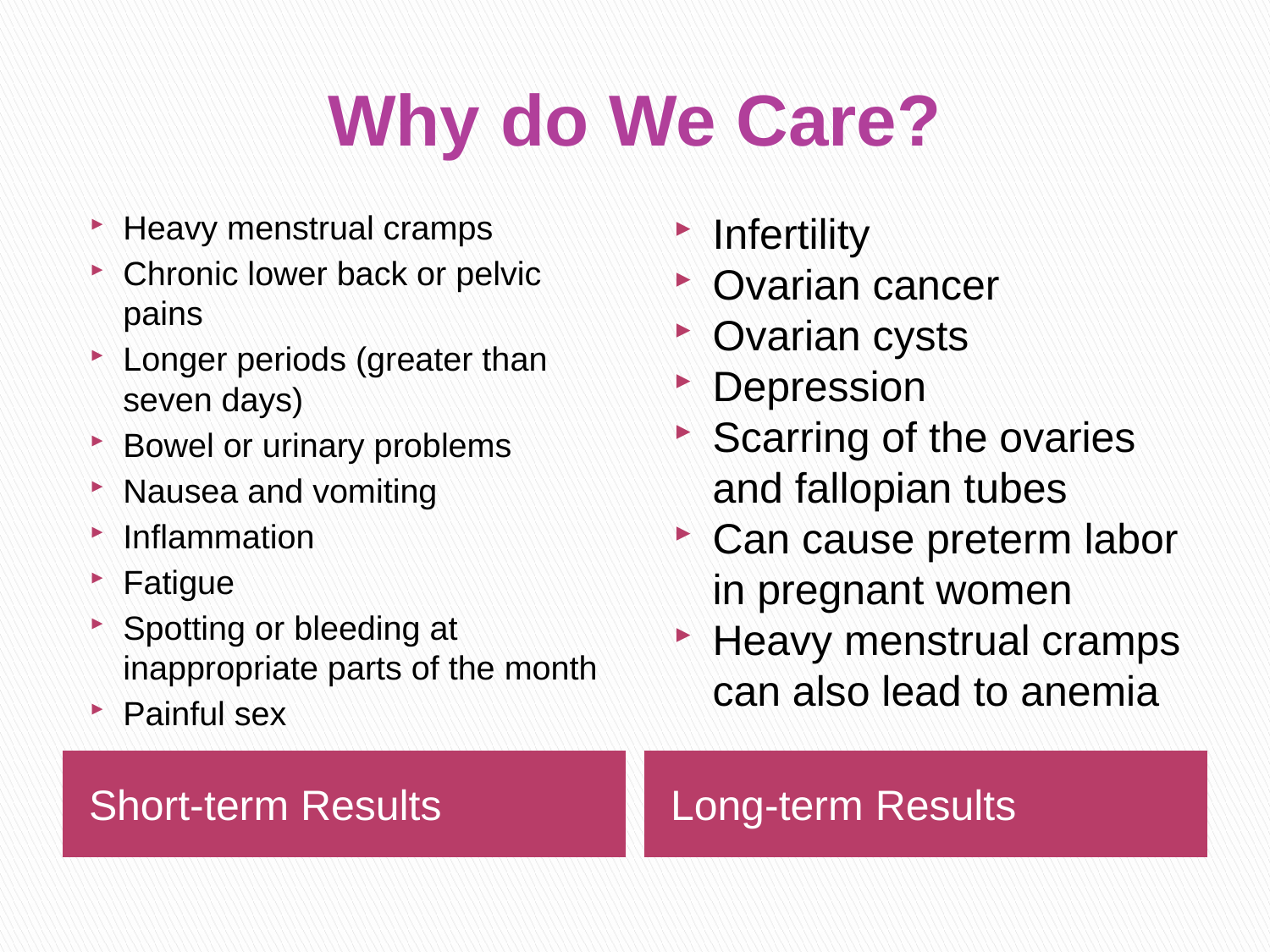

# Why do We Care?
Heavy menstrual cramps
Chronic lower back or pelvic pains
Longer periods (greater than seven days)
Bowel or urinary problems
Nausea and vomiting
Inflammation
Fatigue
Spotting or bleeding at inappropriate parts of the month
Painful sex
Infertility
Ovarian cancer
Ovarian cysts
Depression
Scarring of the ovaries and fallopian tubes
Can cause preterm labor in pregnant women
Heavy menstrual cramps can also lead to anemia
Short-term Results
Long-term Results